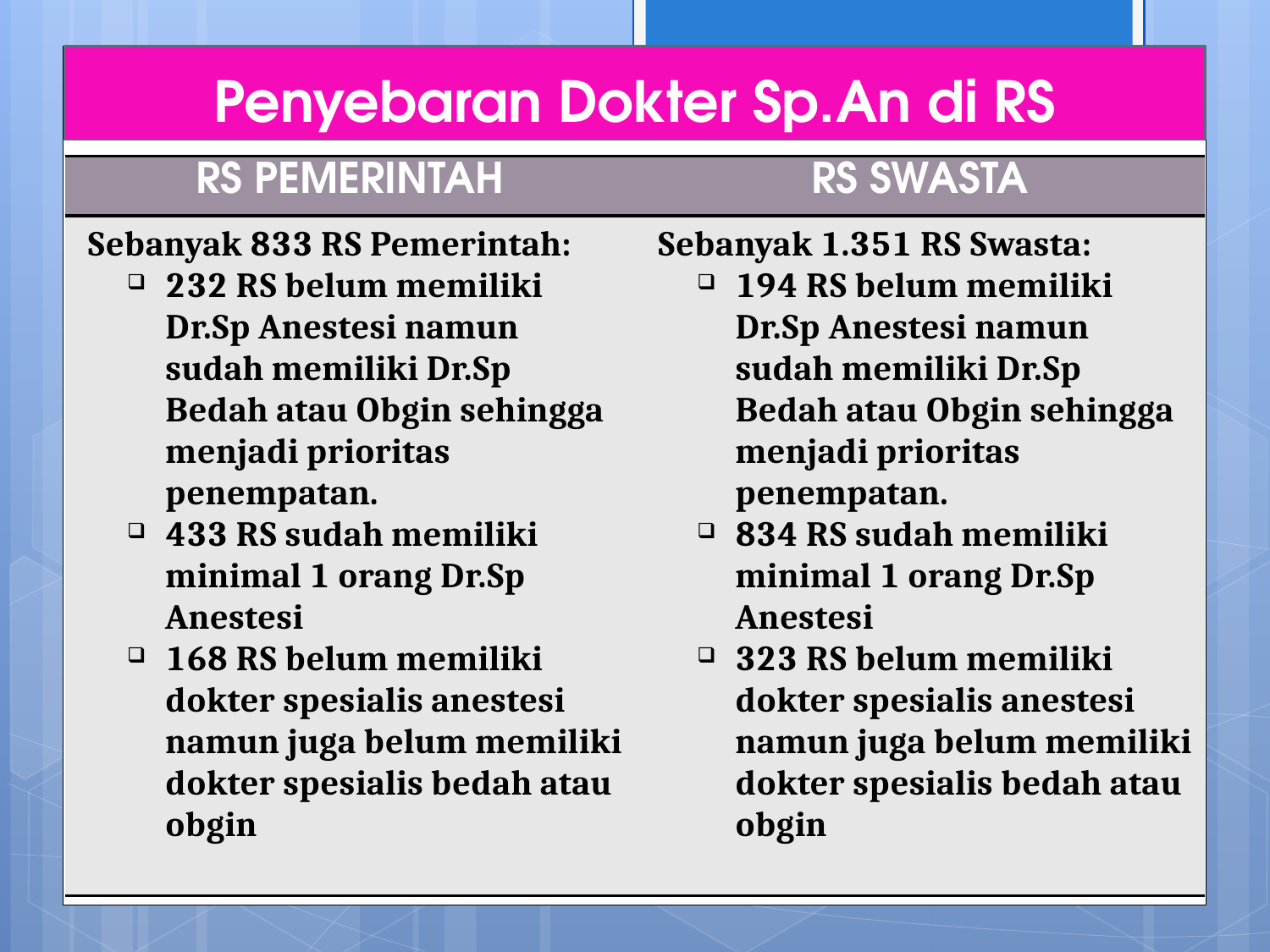

# Penyebaran Dokter Sp.An di RS
| RS PEMERINTAH | RS SWASTA |
| --- | --- |
| Sebanyak 833 RS Pemerintah: 232 RS belum memiliki Dr.Sp Anestesi namun sudah memiliki Dr.Sp Bedah atau Obgin sehingga menjadi prioritas penempatan. 433 RS sudah memiliki minimal 1 orang Dr.Sp Anestesi 168 RS belum memiliki dokter spesialis anestesi namun juga belum memiliki dokter spesialis bedah atau obgin | Sebanyak 1.351 RS Swasta: 194 RS belum memiliki Dr.Sp Anestesi namun sudah memiliki Dr.Sp Bedah atau Obgin sehingga menjadi prioritas penempatan. 834 RS sudah memiliki minimal 1 orang Dr.Sp Anestesi 323 RS belum memiliki dokter spesialis anestesi namun juga belum memiliki dokter spesialis bedah atau obgin |